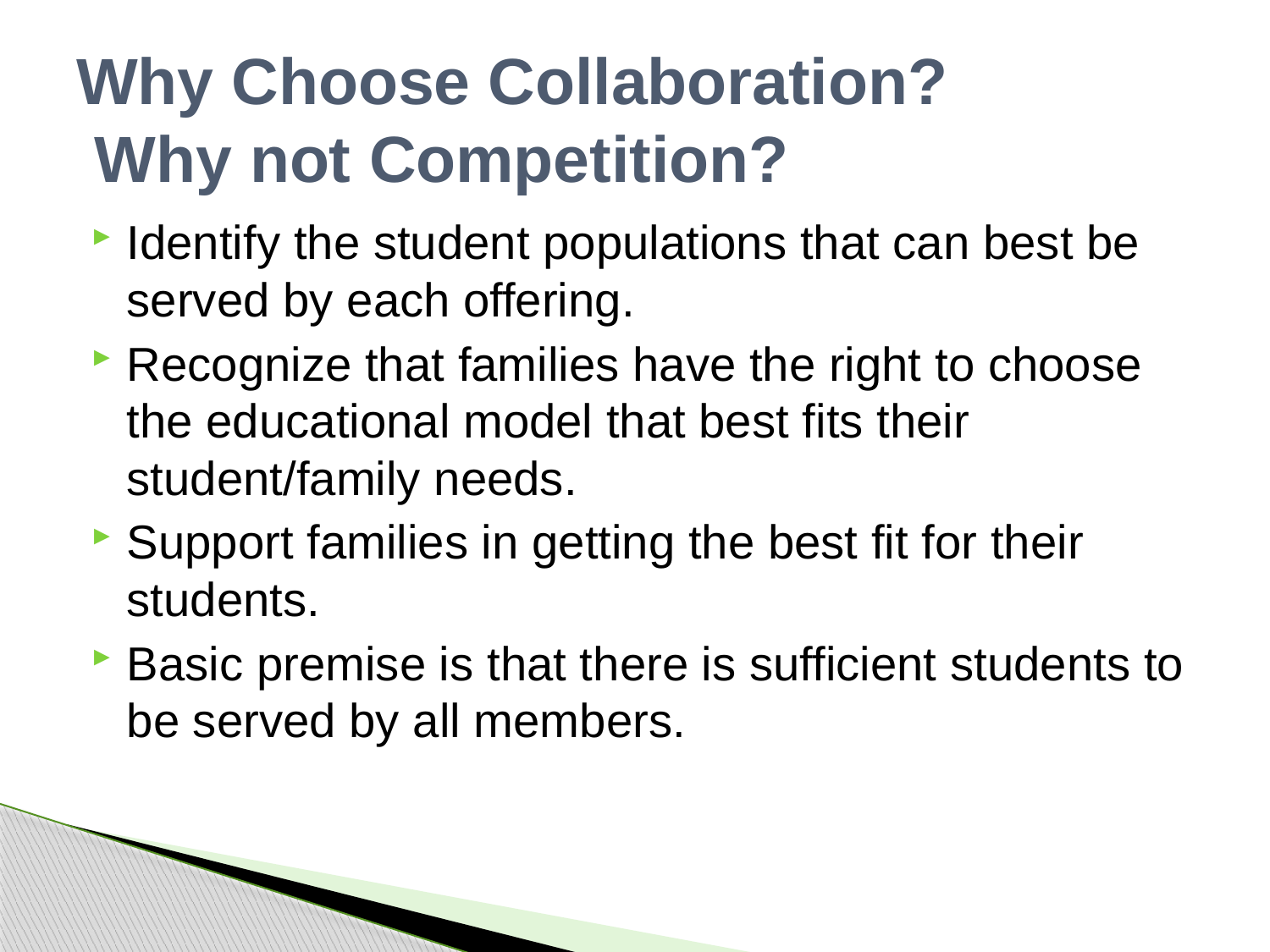

# Why Choose Collaboration? Why not Competition?
Identify the student populations that can best be served by each offering.
Recognize that families have the right to choose the educational model that best fits their student/family needs.
Support families in getting the best fit for their students.
Basic premise is that there is sufficient students to be served by all members.